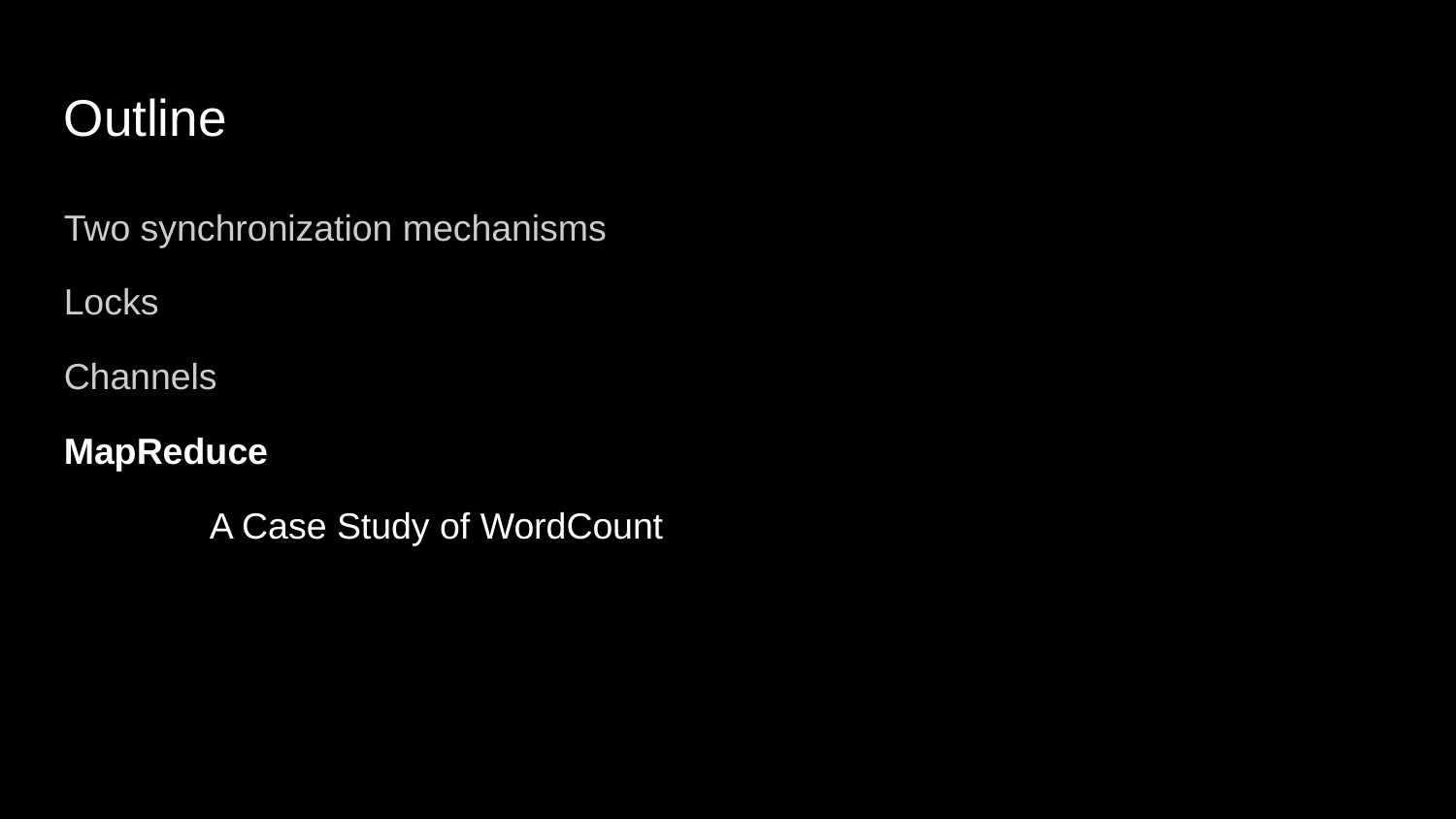

Outline
Two synchronization mechanisms
Locks
Channels
MapReduce
	A Case Study of WordCount